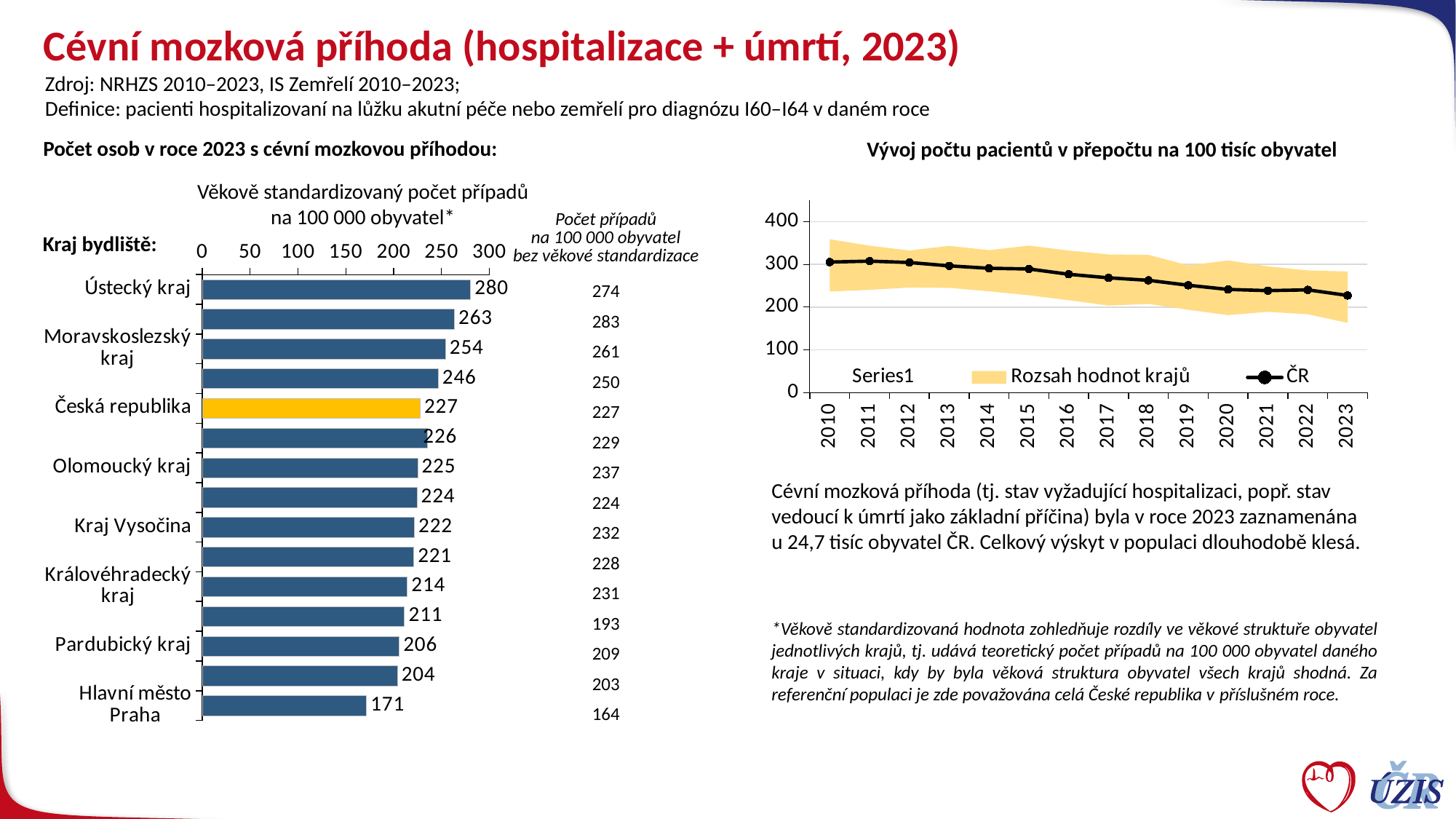

# Cévní mozková příhoda (hospitalizace + úmrtí, 2023)
Zdroj: NRHZS 2010–2023, IS Zemřelí 2010–2023;
Definice: pacienti hospitalizovaní na lůžku akutní péče nebo zemřelí pro diagnózu I60–I64 v daném roce
Počet osob v roce 2023 s cévní mozkovou příhodou:
Vývoj počtu pacientů v přepočtu na 100 tisíc obyvatel
Věkově standardizovaný počet případů
na 100 000 obyvatel*

### Chart

| Category |  | Rozsah hodnot krajů |  | ČR |
|---|---|---|---|---|
| 2010 | 236.65638338334105 | 122.21696768760546 | None | 305.4411482396486 |
| 2011 | 240.51212609424783 | 103.28260792701417 | None | 307.6498913179339 |
| 2012 | 245.98311915993423 | 86.67085441472761 | None | 304.48310189674163 |
| 2013 | 245.2663059525082 | 98.07167568385356 | None | 296.6495441463139 |
| 2014 | 237.0761145414943 | 96.29761738369206 | None | 290.97036965037665 |
| 2015 | 227.95913210778238 | 116.07364334072557 | None | 289.39739970114607 |
| 2016 | 216.38491057033218 | 116.07364334072557 | None | 276.93529109108664 |
| 2017 | 203.8002291392355 | 119.4848500240306 | None | 268.68058117048867 |
| 2018 | 207.66484646097447 | 114.70333580238935 | None | 262.82580320954446 |
| 2019 | 193.94652671497462 | 103.80020836765655 | None | 251.30926757871444 |
| 2020 | 181.50009945210928 | 127.76725684521398 | None | 241.50117451569625 |
| 2021 | 189.24014321643534 | 106.21511616640697 | None | 238.71400886594893 |
| 2022 | 183.40037232485224 | 102.45651773368036 | None | 240.52338620206936 |
| 2023 | 163.56955714174296 | 119.85997463129297 | None | 227.46548226214168 |

### Chart

| Category | Řada 1 | Řada 2 | Řada 3 |
|---|---|---|---|
| Ústecký kraj | 280.0446579374024 | None | None |
| Zlínský kraj | 263.2385206186441 | None | None |
| Moravskoslezský kraj | 253.97858270144243 | None | None |
| Karlovarský kraj | 246.3898317158281 | None | None |
| Česká republika | 227.4654822621417 | None | None |
| Jihomoravský kraj | 226.22101865673378 | None | 235.12190361563358 |
| Olomoucký kraj | 224.89914329588427 | None | None |
| Liberecký kraj | 224.1413516162904 | None | None |
| Kraj Vysočina | 221.53416652964094 | None | None |
| Jihočeský kraj | 220.92864176255998 | None | None |
| Královéhradecký kraj | 214.02805964476758 | None | None |
| Středočeský kraj | 211.17833319173207 | None | None |
| Pardubický kraj | 205.70794894647577 | None | None |
| Plzeňský kraj | 203.81902403732542 | None | None |
| Hlavní město Praha | 171.46873379977086 | None | None |
| Počet případů na 100 000 obyvatel bez věkové standardizace |
| --- |
| 274 |
| 283 |
| 261 |
| 250 |
| 227 |
| 229 |
| 237 |
| 224 |
| 232 |
| 228 |
| 231 |
| 193 |
| 209 |
| 203 |
| 164 |
Kraj bydliště:
Cévní mozková příhoda (tj. stav vyžadující hospitalizaci, popř. stav vedoucí k úmrtí jako základní příčina) byla v roce 2023 zaznamenána u 24,7 tisíc obyvatel ČR. Celkový výskyt v populaci dlouhodobě klesá.
*Věkově standardizovaná hodnota zohledňuje rozdíly ve věkové struktuře obyvatel jednotlivých krajů, tj. udává teoretický počet případů na 100 000 obyvatel daného kraje v situaci, kdy by byla věková struktura obyvatel všech krajů shodná. Za referenční populaci je zde považována celá České republika v příslušném roce.